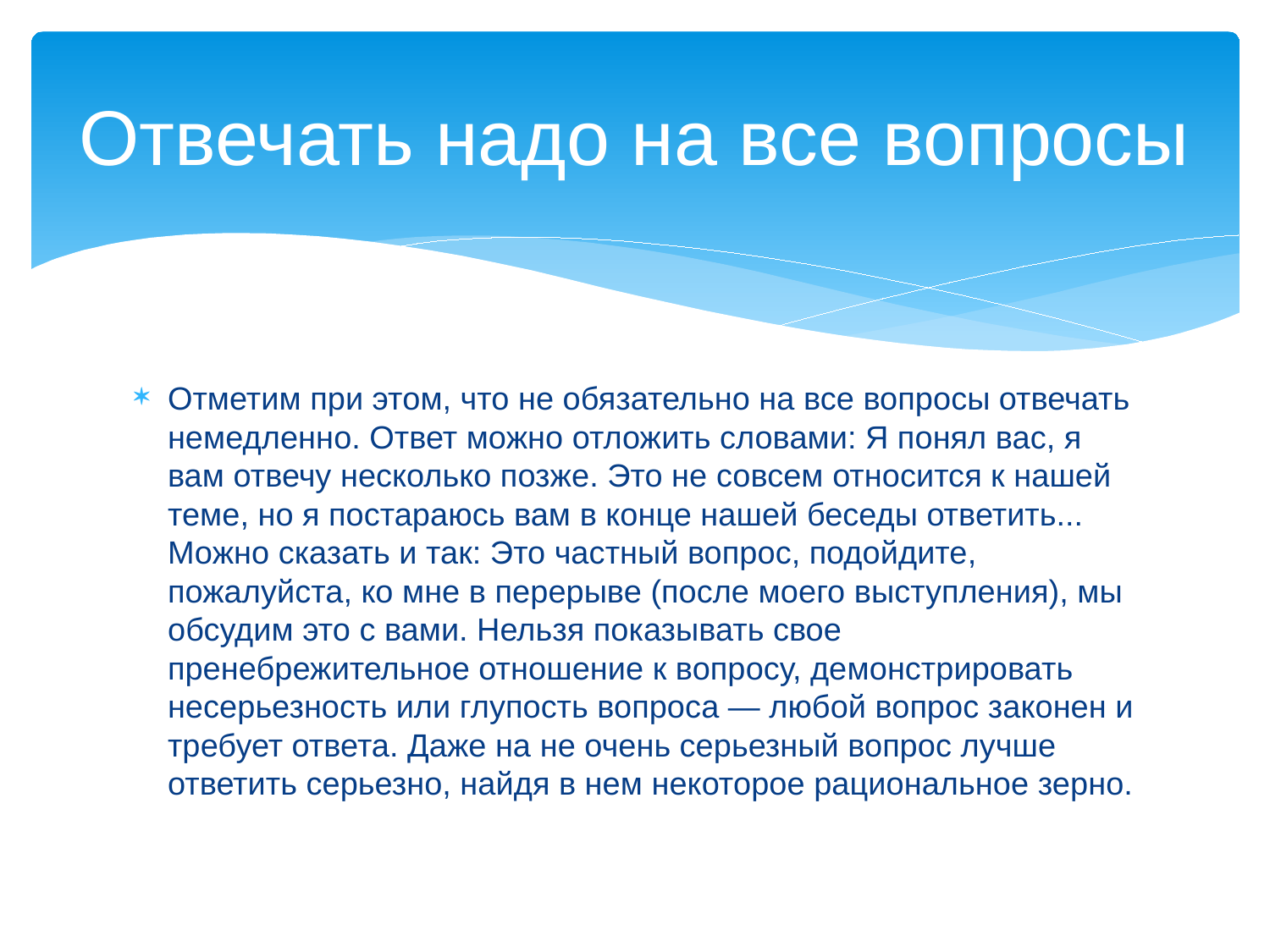

# Отвечать надо на все вопросы
Отметим при этом, что не обязательно на все вопросы отвечать немедленно. Ответ можно отложить словами: Я понял вас, я вам отвечу несколько позже. Это не совсем относится к нашей теме, но я постараюсь вам в конце нашей беседы ответить... Можно сказать и так: Это частный вопрос, подойдите, пожалуйста, ко мне в перерыве (после моего выступления), мы обсудим это с вами. Нельзя показывать свое пренебрежительное отношение к вопросу, демонстрировать несерьезность или глупость вопроса — любой вопрос законен и требует ответа. Даже на не очень серьезный вопрос лучше ответить серьезно, найдя в нем некоторое рациональное зерно.